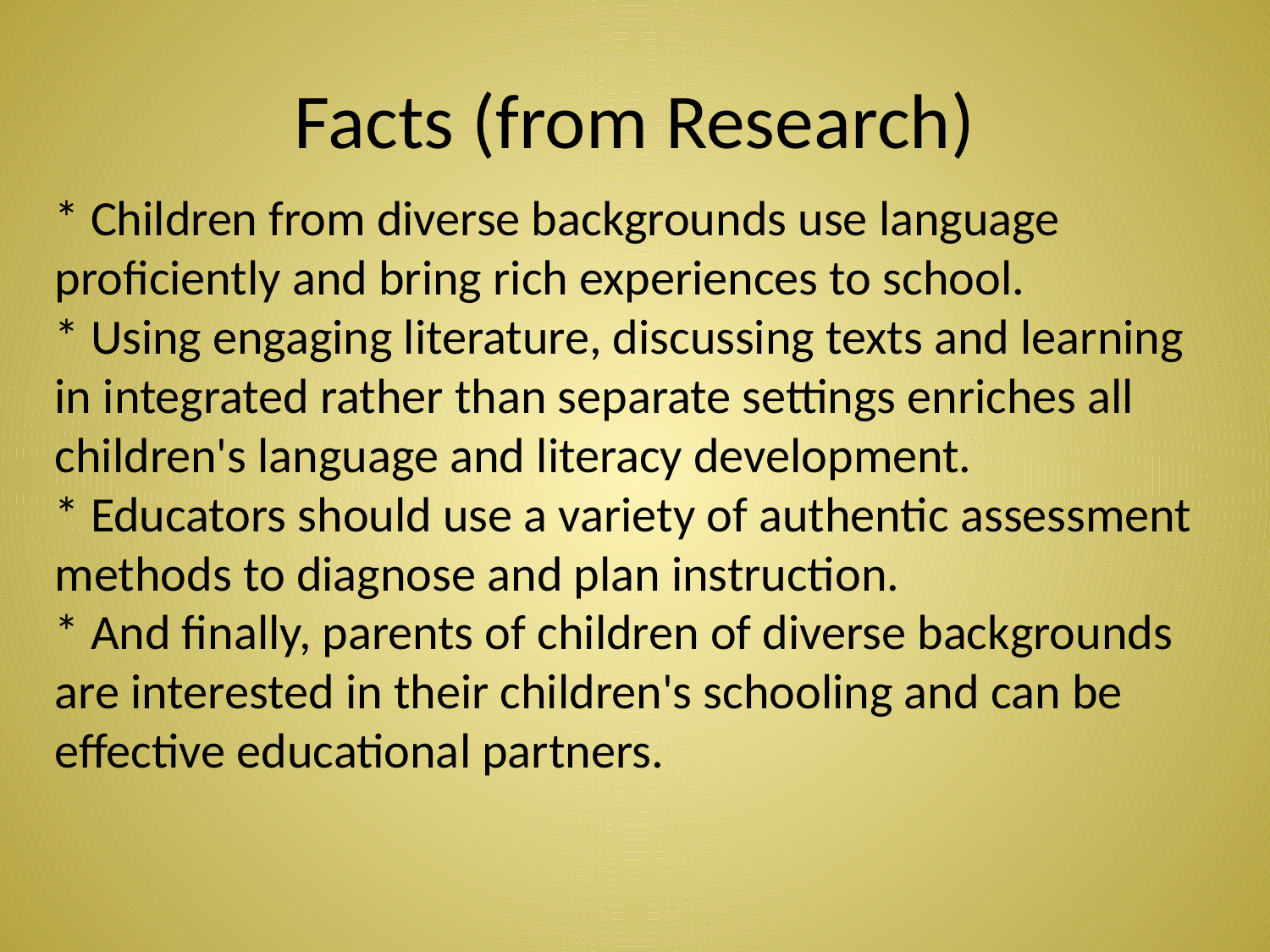

# Facts (from Research)
* Children from diverse backgrounds use language proficiently and bring rich experiences to school.
* Using engaging literature, discussing texts and learning in integrated rather than separate settings enriches all children's language and literacy development.
* Educators should use a variety of authentic assessment methods to diagnose and plan instruction.
* And finally, parents of children of diverse backgrounds are interested in their children's schooling and can be effective educational partners.